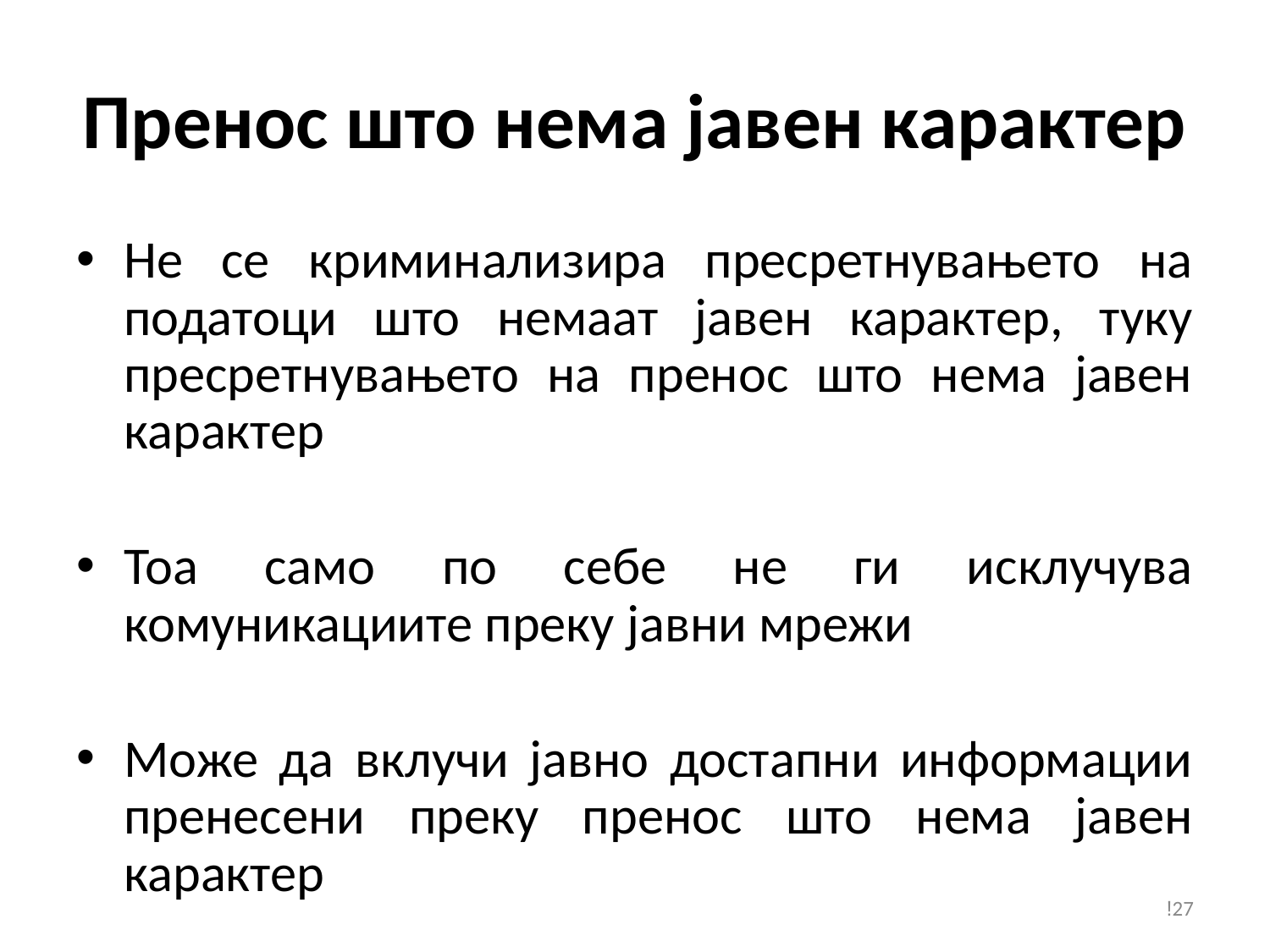

# Пренос што нема јавен карактер
Не се криминализира пресретнувањето на податоци што немаат јавен карактер, туку пресретнувањето на пренос што нема јавен карактер

Тоа само по себе не ги исклучува комуникациите преку јавни мрежи

Може да вклучи јавно достапни информации пренесени преку пренос што нема јавен карактер

!27